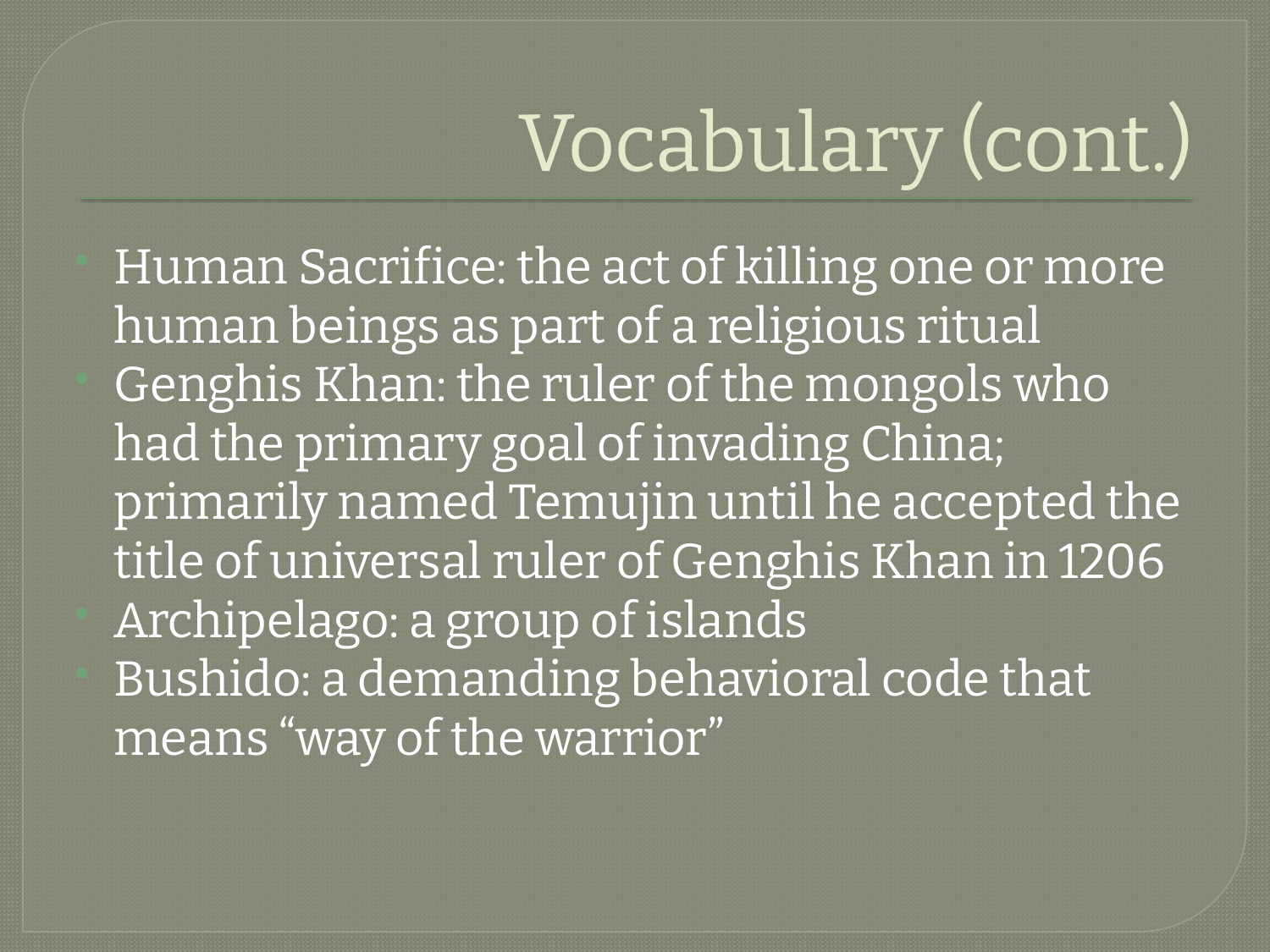

# Vocabulary (cont.)
Human Sacrifice: the act of killing one or more human beings as part of a religious ritual
Genghis Khan: the ruler of the mongols who had the primary goal of invading China; primarily named Temujin until he accepted the title of universal ruler of Genghis Khan in 1206
Archipelago: a group of islands
Bushido: a demanding behavioral code that means “way of the warrior”